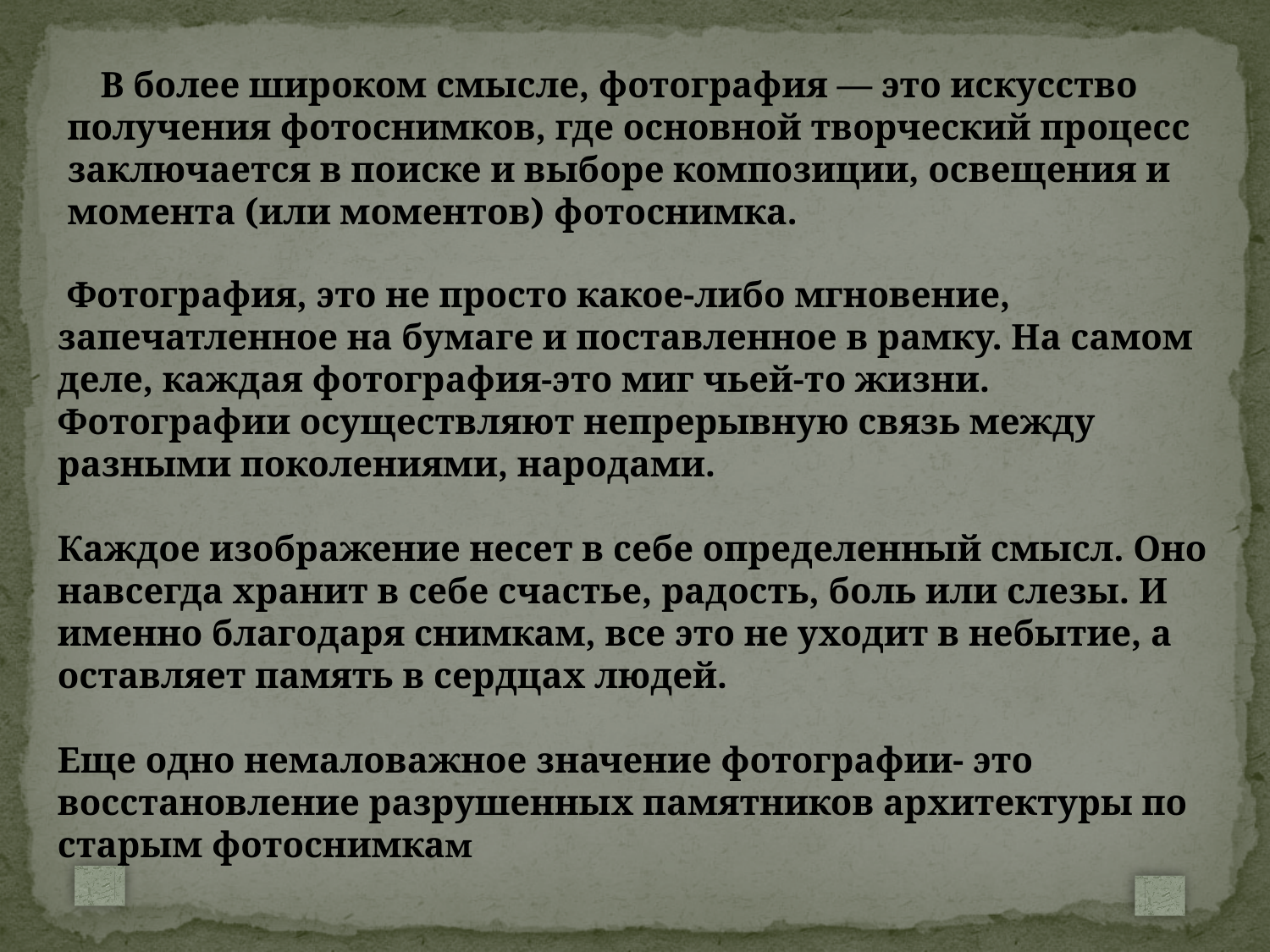

В более широком смысле, фотография — это искусство получения фотоснимков, где основной творческий процесс заключается в поиске и выборе композиции, освещения и момента (или моментов) фотоснимка.

 Фотография, это не просто какое-либо мгновение, запечатленное на бумаге и поставленное в рамку. На самом деле, каждая фотография-это миг чьей-то жизни. Фотографии осуществляют непрерывную связь между разными поколениями, народами.

Каждое изображение несет в себе определенный смысл. Оно навсегда хранит в себе счастье, радость, боль или слезы. И именно благодаря снимкам, все это не уходит в небытие, а оставляет память в сердцах людей.

Еще одно немаловажное значение фотографии- это восстановление разрушенных памятников архитектуры по старым фотоснимкам